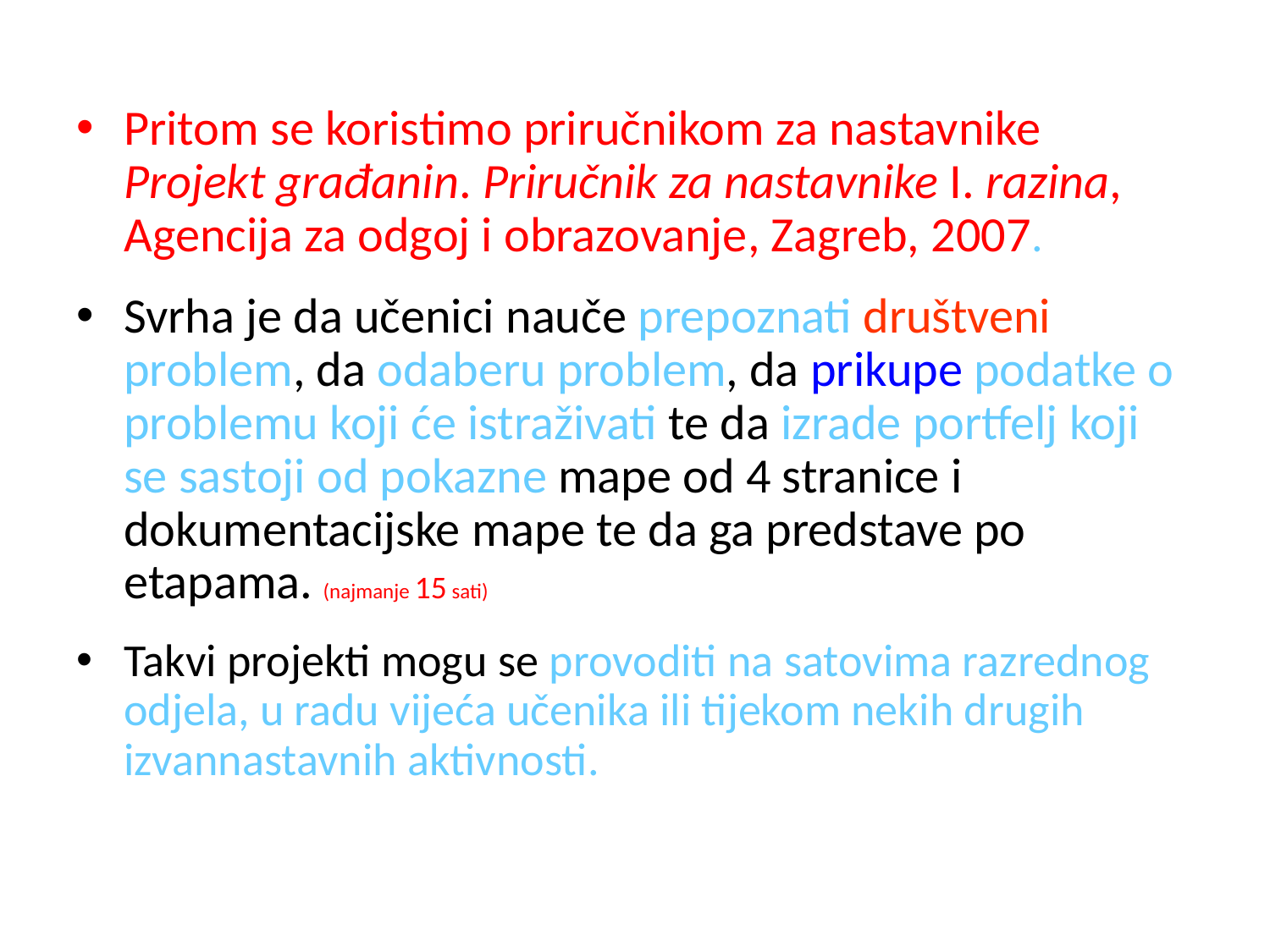

Pritom se koristimo priručnikom za nastavnike Projekt građanin. Priručnik za nastavnike I. razina, Agencija za odgoj i obrazovanje, Zagreb, 2007.

Svrha je da učenici nauče prepoznati društveni problem, da odaberu problem, da prikupe podatke o problemu koji će istraživati te da izrade portfelj koji se sastoji od pokazne mape od 4 stranice i dokumentacijske mape te da ga predstave po etapama. (najmanje 15 sati)

Takvi projekti mogu se provoditi na satovima razrednog odjela, u radu vijeća učenika ili tijekom nekih drugih izvannastavnih aktivnosti.